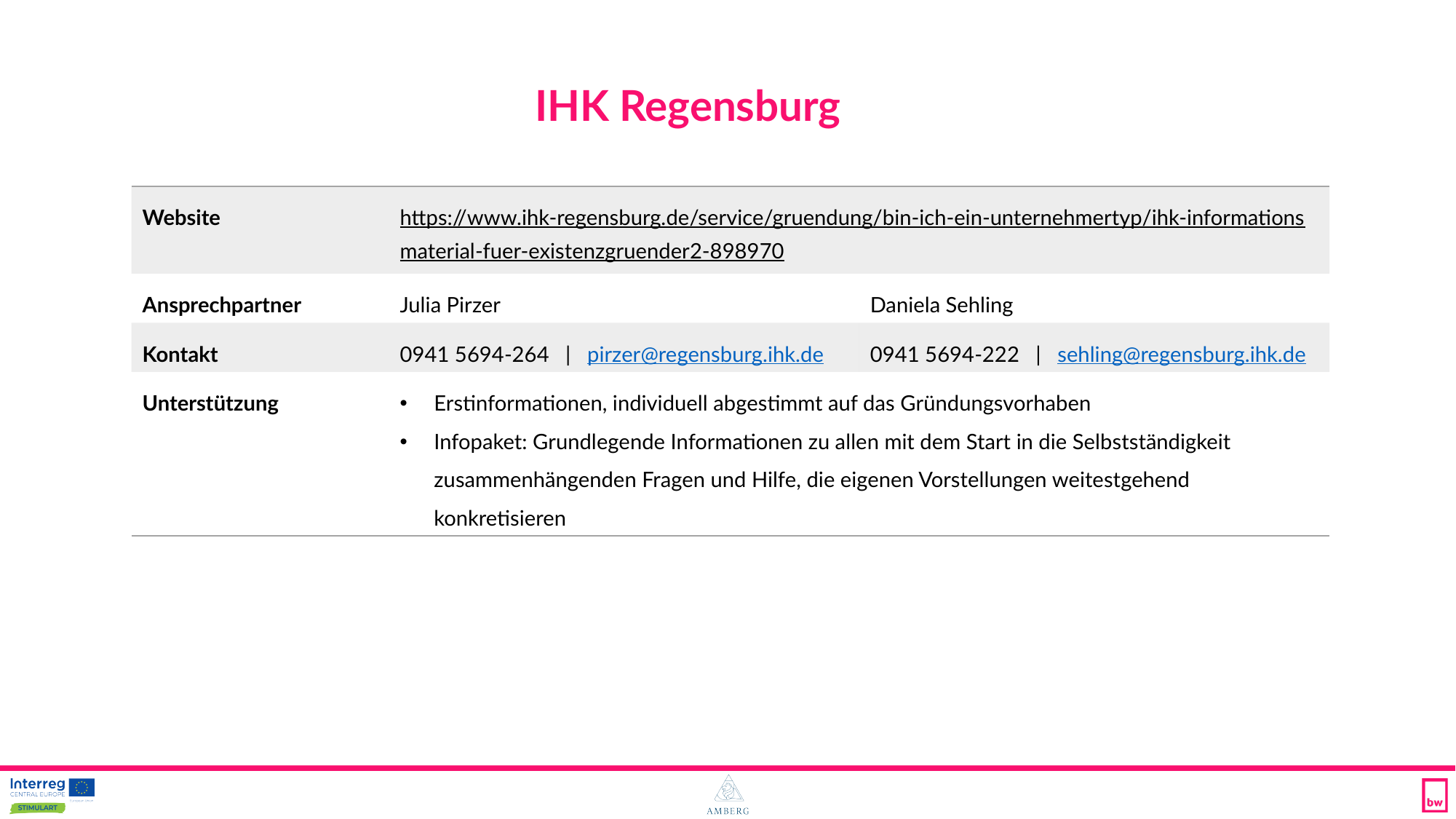

IHK Regensburg
| Website | https://www.ihk-regensburg.de/service/gruendung/bin-ich-ein-unternehmertyp/ihk-informationsmaterial-fuer-existenzgruender2-898970 |  |
| --- | --- | --- |
| Ansprechpartner | Julia Pirzer | Daniela Sehling |
| Kontakt | 0941 5694-264 | pirzer@regensburg.ihk.de | 0941 5694-222 | sehling@regensburg.ihk.de |
| Unterstützung | Erstinformationen, individuell abgestimmt auf das Gründungsvorhaben Infopaket: Grundlegende Informationen zu allen mit dem Start in die Selbstständigkeit zusammenhängenden Fragen und Hilfe, die eigenen Vorstellungen weitestgehend konkretisieren |  |